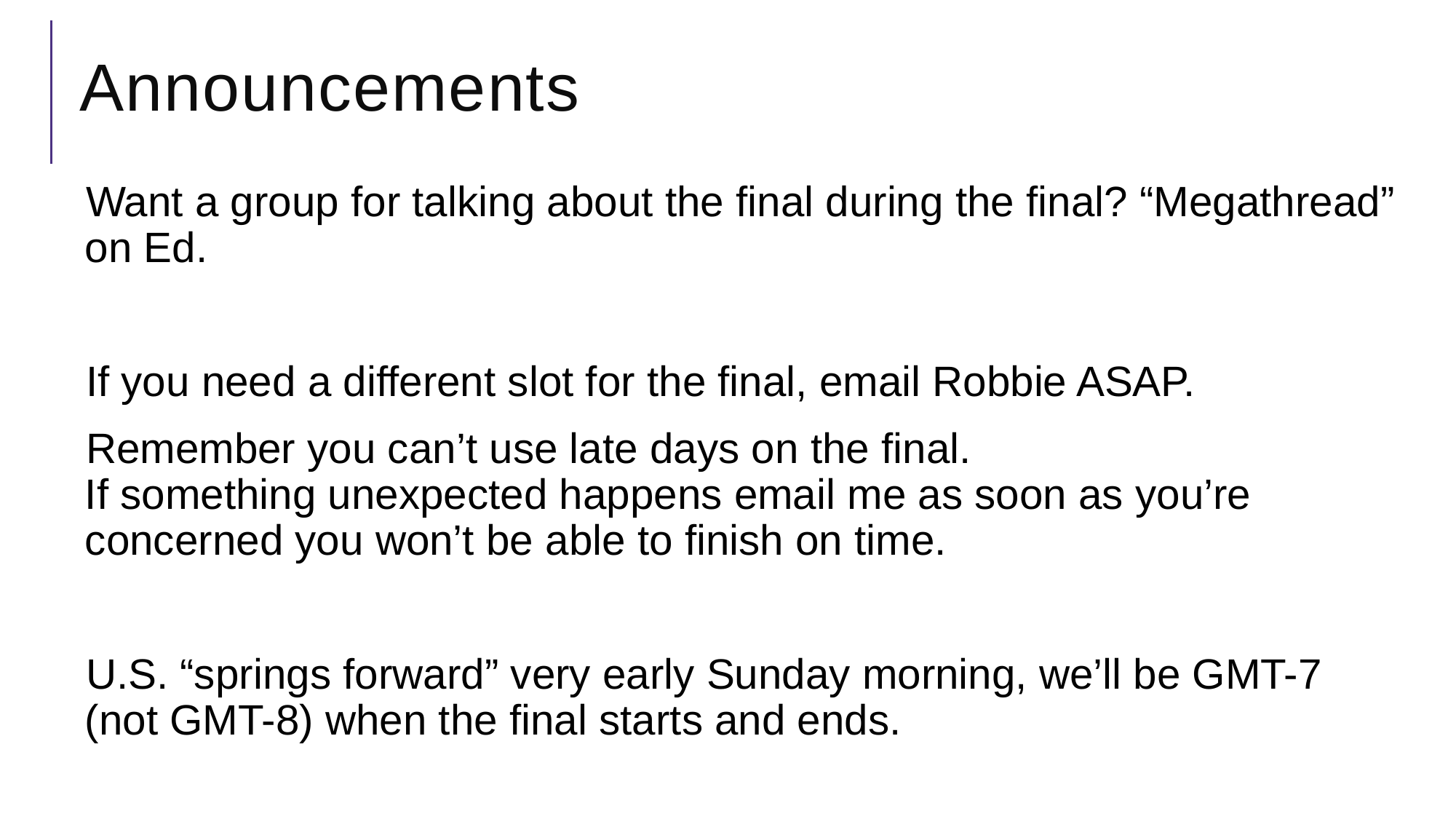

# Announcements
Want a group for talking about the final during the final? “Megathread” on Ed.

If you need a different slot for the final, email Robbie ASAP.
Remember you can’t use late days on the final.
If something unexpected happens email me as soon as you’re concerned you won’t be able to finish on time.

U.S. “springs forward” very early Sunday morning, we’ll be GMT-7 (not GMT-8) when the final starts and ends.